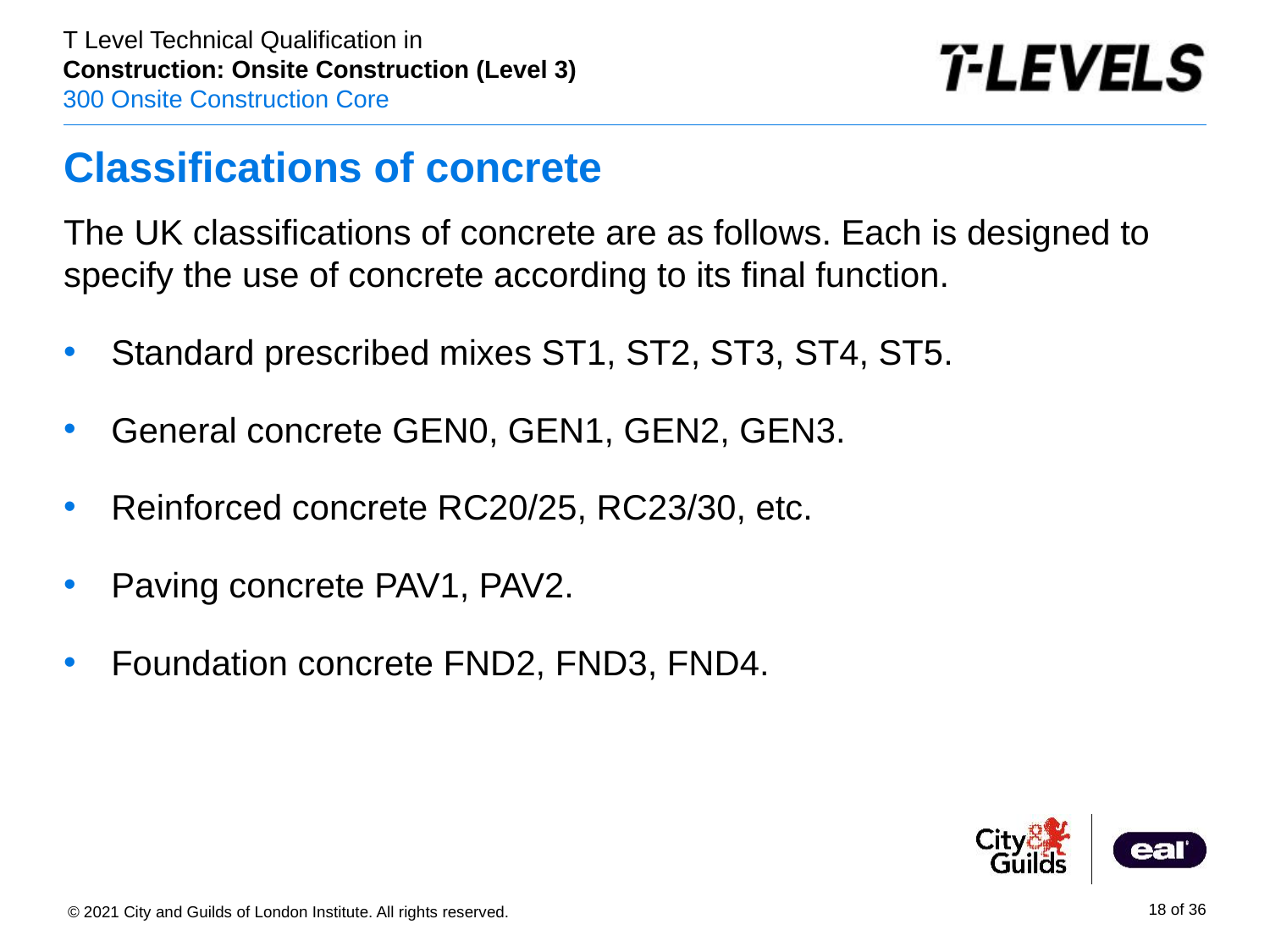

# Classifications of concrete
The UK classifications of concrete are as follows. Each is designed to specify the use of concrete according to its final function.
Standard prescribed mixes ST1, ST2, ST3, ST4, ST5.
General concrete GEN0, GEN1, GEN2, GEN3.
Reinforced concrete RC20/25, RC23/30, etc.
Paving concrete PAV1, PAV2.
Foundation concrete FND2, FND3, FND4.